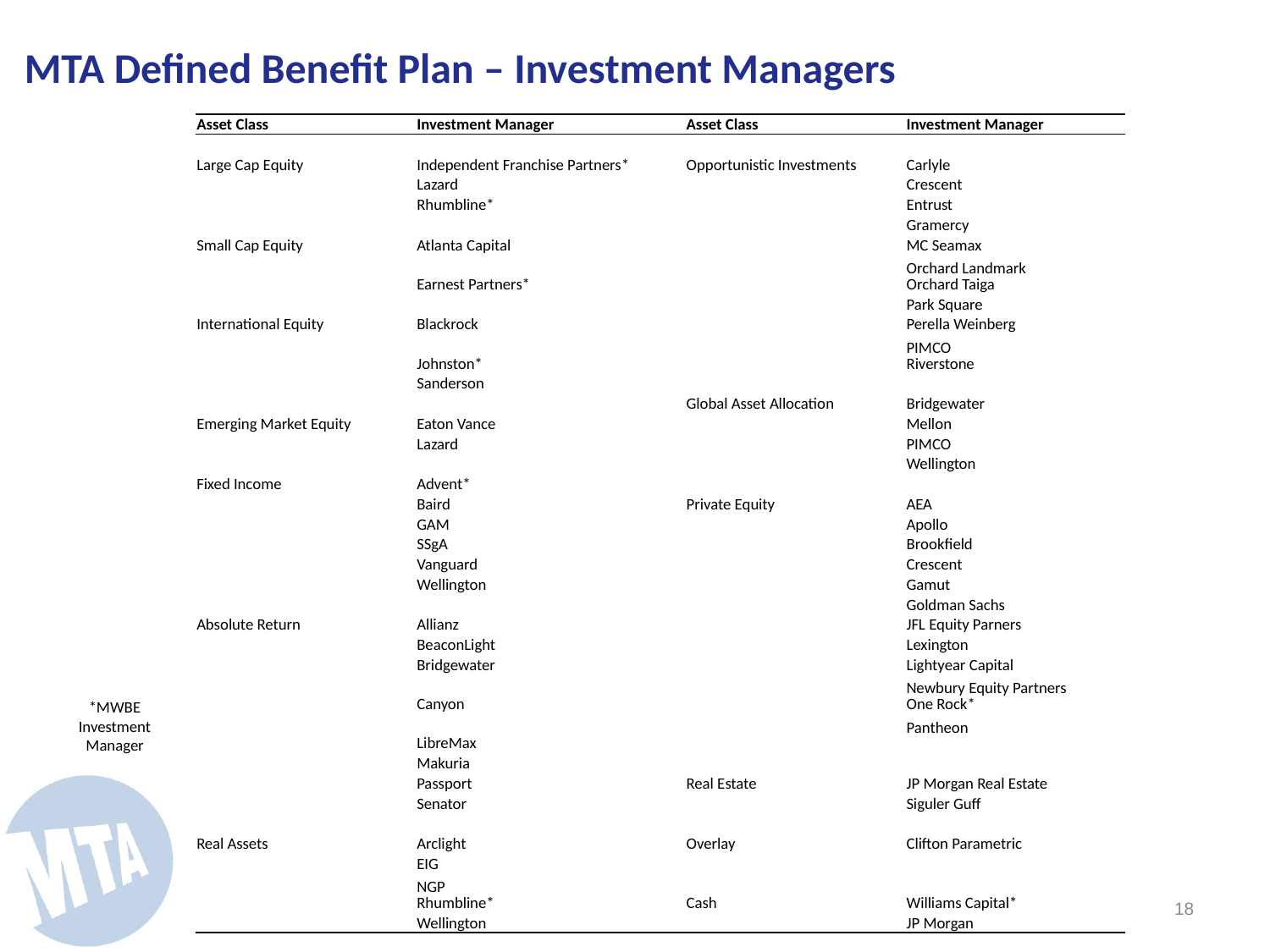

MTA Defined Benefit Plan – Investment Managers
| Asset Class | Investment Manager |  | Asset Class | Investment Manager |
| --- | --- | --- | --- | --- |
|  |  |  |  |  |
| Large Cap Equity | Independent Franchise Partners\* |  | Opportunistic Investments | Carlyle |
|  | Lazard |  |  | Crescent |
|  | Rhumbline\* |  |  | Entrust |
|  |  |  |  | Gramercy |
| Small Cap Equity | Atlanta Capital |  |  | MC Seamax |
|  | Earnest Partners\* |  |  | Orchard Landmark Orchard Taiga |
|  |  |  |  | Park Square |
| International Equity | Blackrock |  |  | Perella Weinberg |
|  | Johnston\* |  |  | PIMCO Riverstone |
|  | Sanderson |  |  |  |
|  |  |  | Global Asset Allocation | Bridgewater |
| Emerging Market Equity | Eaton Vance |  |  | Mellon |
|  | Lazard |  |  | PIMCO |
|  |  |  |  | Wellington |
| Fixed Income | Advent\* |  |  |  |
|  | Baird |  | Private Equity | AEA |
|  | GAM |  |  | Apollo |
|  | SSgA |  |  | Brookfield |
|  | Vanguard |  |  | Crescent |
|  | Wellington |  |  | Gamut |
|  |  |  |  | Goldman Sachs |
| Absolute Return | Allianz |  |  | JFL Equity Parners |
|  | BeaconLight |  |  | Lexington |
|  | Bridgewater |  |  | Lightyear Capital |
|  | Canyon |  |  | Newbury Equity Partners One Rock\* |
|  | LibreMax |  |  | Pantheon |
|  | Makuria |  |  |  |
|  | Passport |  | Real Estate | JP Morgan Real Estate |
|  | Senator |  |  | Siguler Guff |
|  |  |  |  |  |
| Real Assets | Arclight |  | Overlay | Clifton Parametric |
|  | EIG |  |  |  |
|  | NGP Rhumbline\* |  | Cash | Williams Capital\* |
|  | Wellington |  |  | JP Morgan |
*MWBE Investment Manager
18